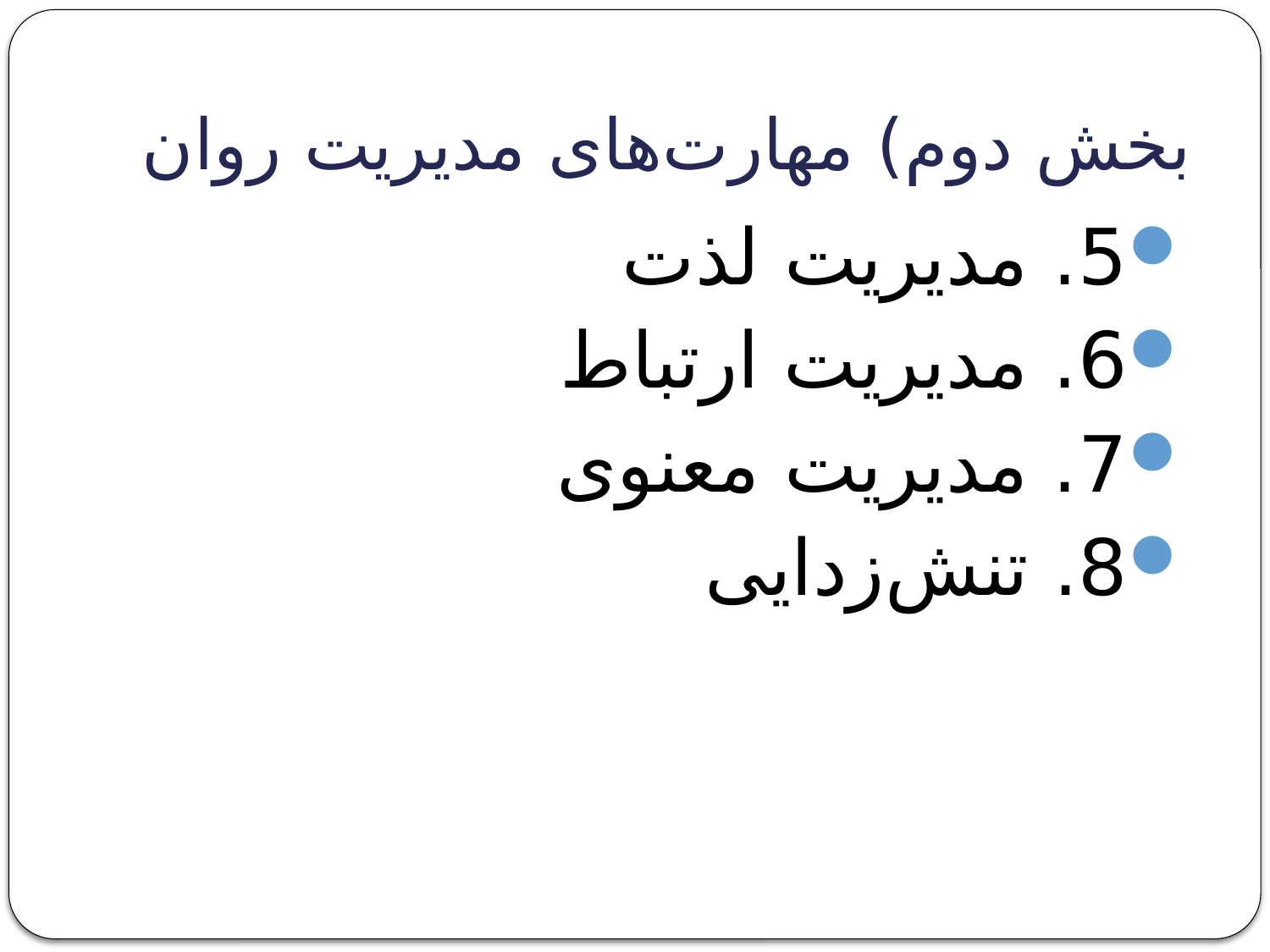

# بخش دوم) مهارت‌های مدیریت روان
5. مدیریت لذت
6. مدیریت ارتباط
7. مدیریت معنوی
8. تنش‌زدایی